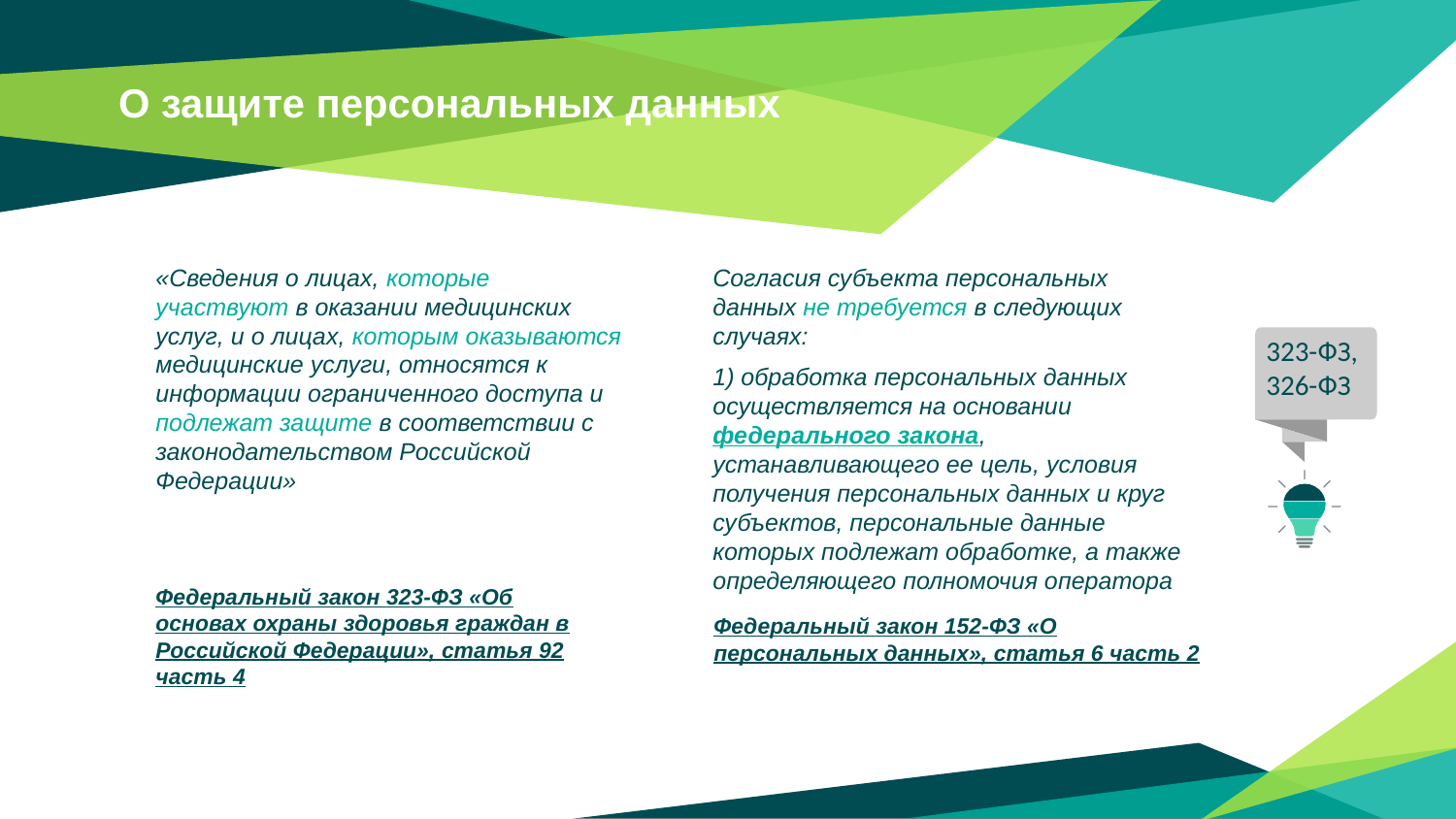

# О защите персональных данных
«Сведения о лицах, которые участвуют в оказании медицинских услуг, и о лицах, которым оказываются медицинские услуги, относятся к информации ограниченного доступа и подлежат защите в соответствии с законодательством Российской Федерации»

Согласия субъекта персональных данных не требуется в следующих случаях:
1) обработка персональных данных осуществляется на основании федерального закона, устанавливающего ее цель, условия получения персональных данных и круг субъектов, персональные данные которых подлежат обработке, а также определяющего полномочия оператора
323-ФЗ,
326-ФЗ

Федеральный закон 323-ФЗ «Об основах охраны здоровья граждан в Российской Федерации», статья 92 часть 4

Федеральный закон 152-ФЗ «О персональных данных», статья 6 часть 2

25